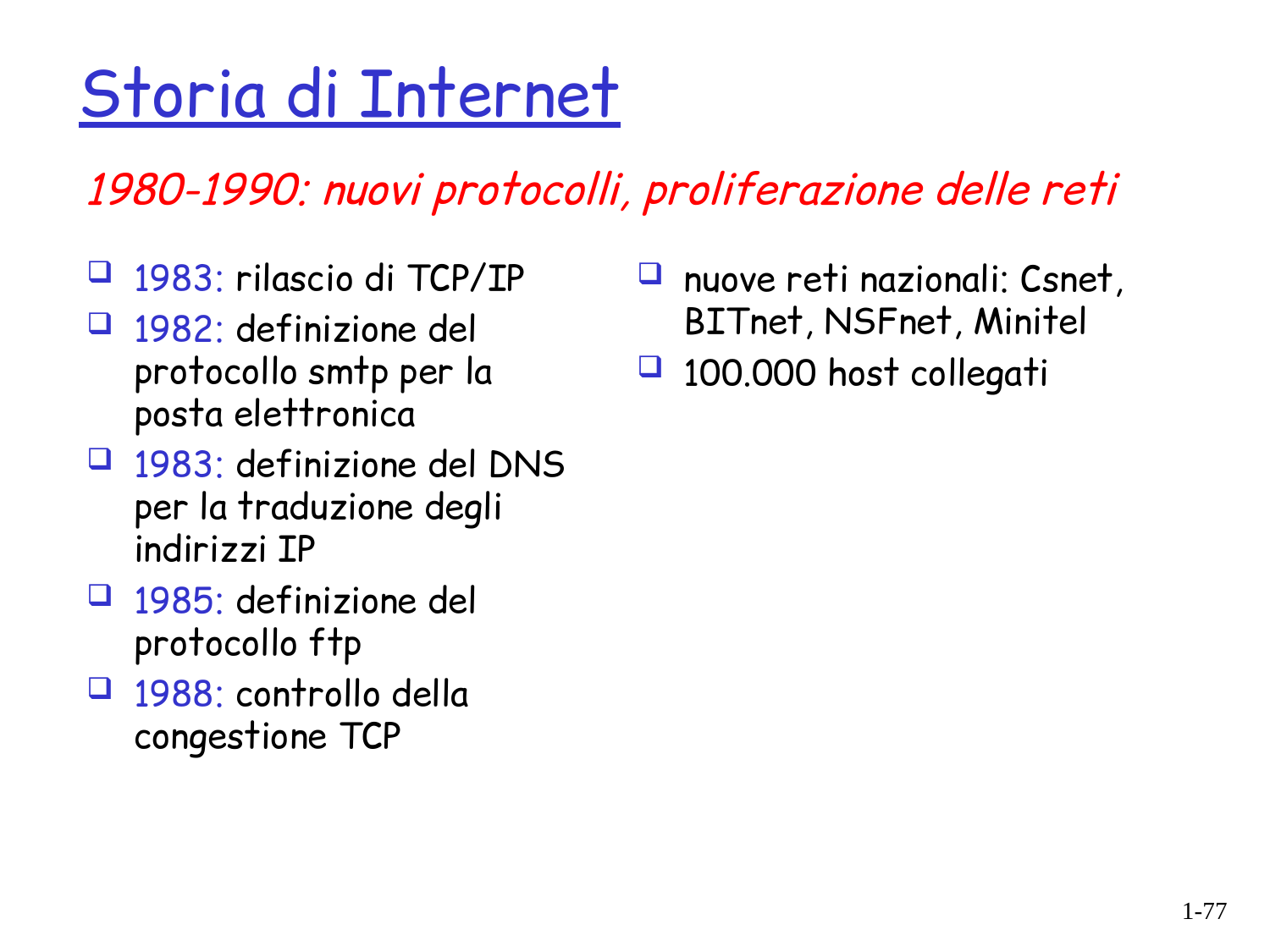

# Storia di Internet
1980-1990: nuovi protocolli, proliferazione delle reti
1983: rilascio di TCP/IP
1982: definizione del protocollo smtp per la posta elettronica
1983: definizione del DNS per la traduzione degli indirizzi IP
1985: definizione del protocollo ftp
1988: controllo della congestione TCP
nuove reti nazionali: Csnet, BITnet, NSFnet, Minitel
100.000 host collegati

1-77